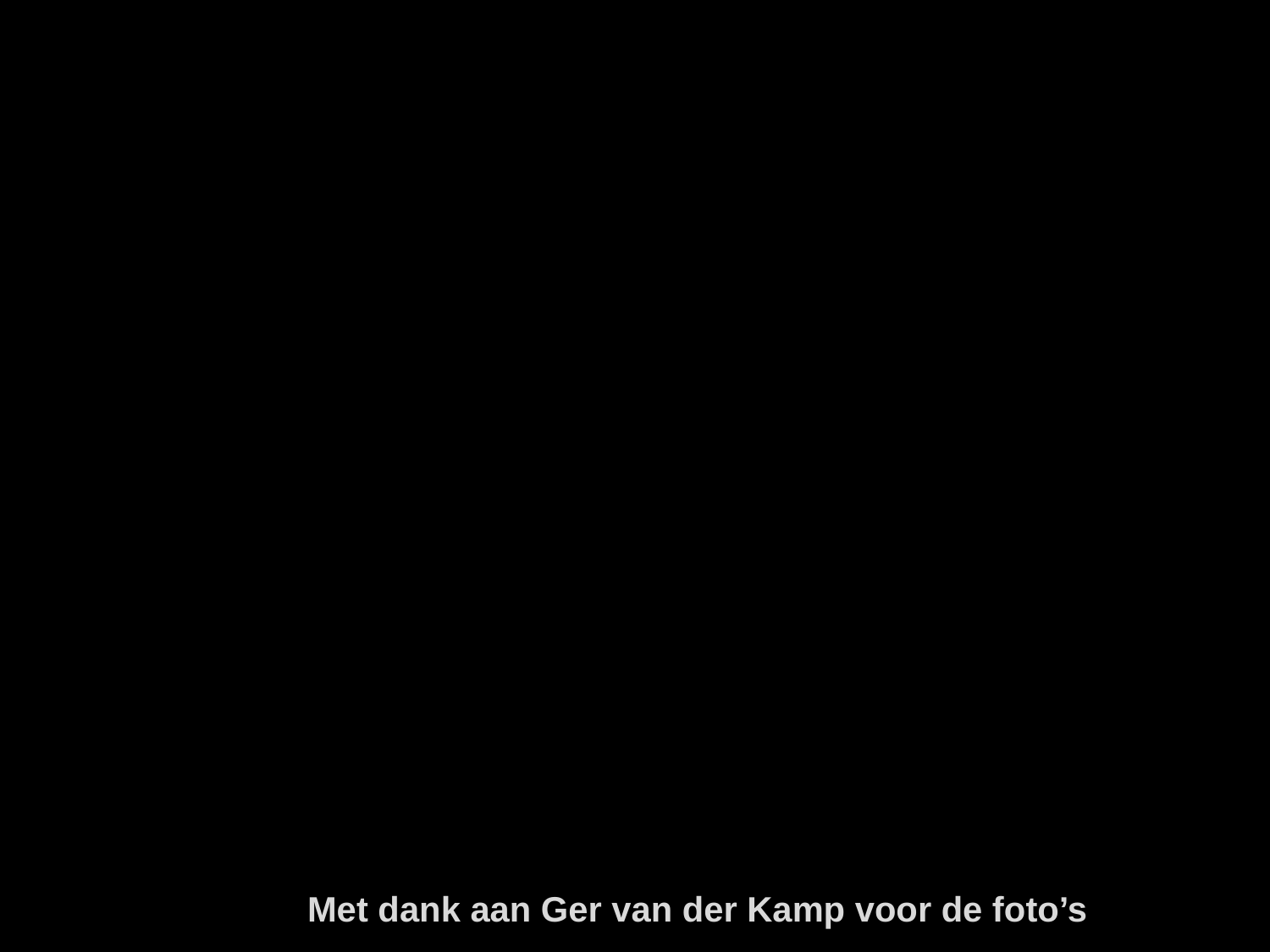

#

Met dank aan Ger van der Kamp voor de foto’s